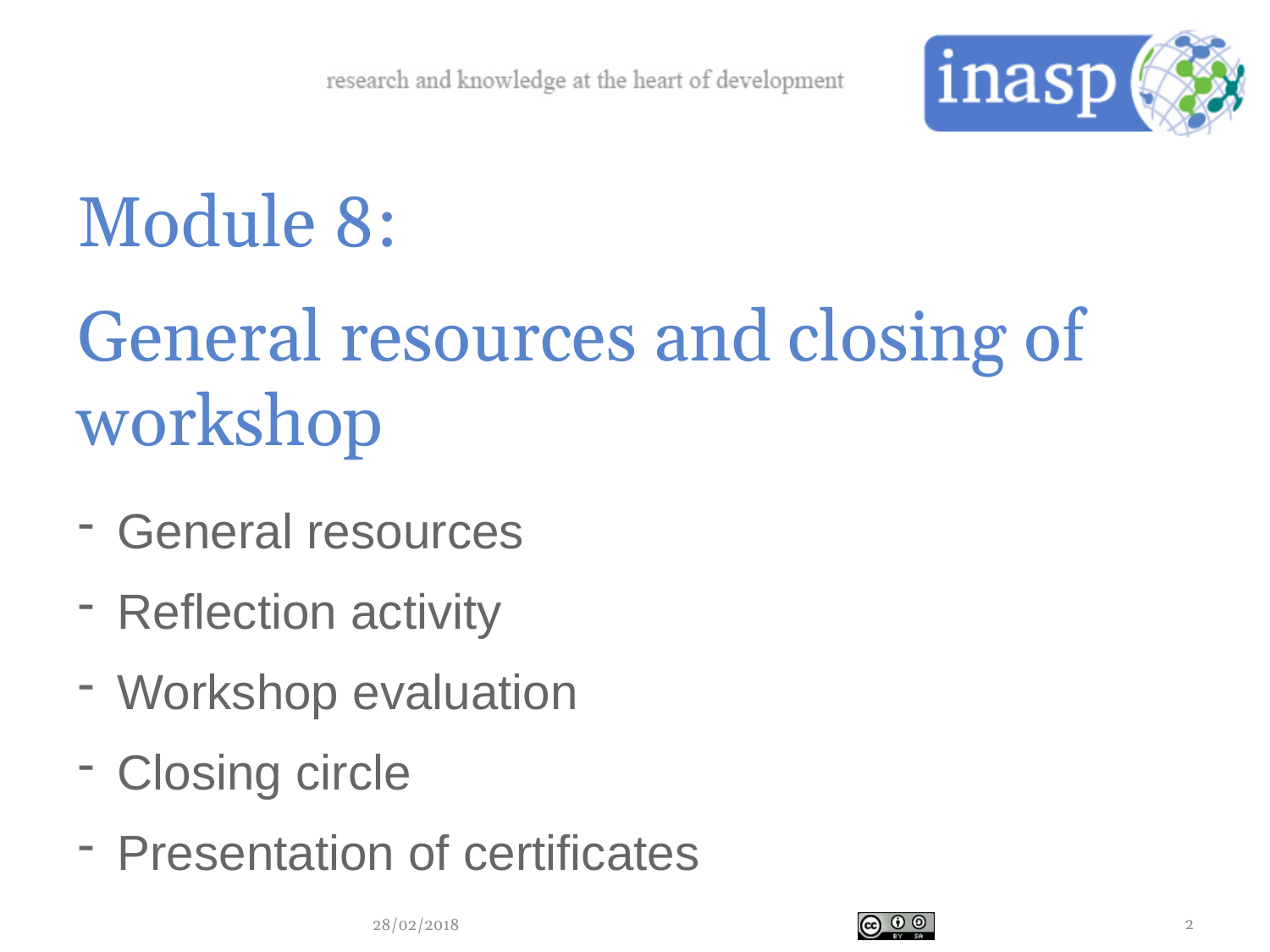

Module 8:

General resources and closing of workshop

General resources
Reflection activity
Workshop evaluation
Closing circle
Presentation of certificates
28/02/2018
2